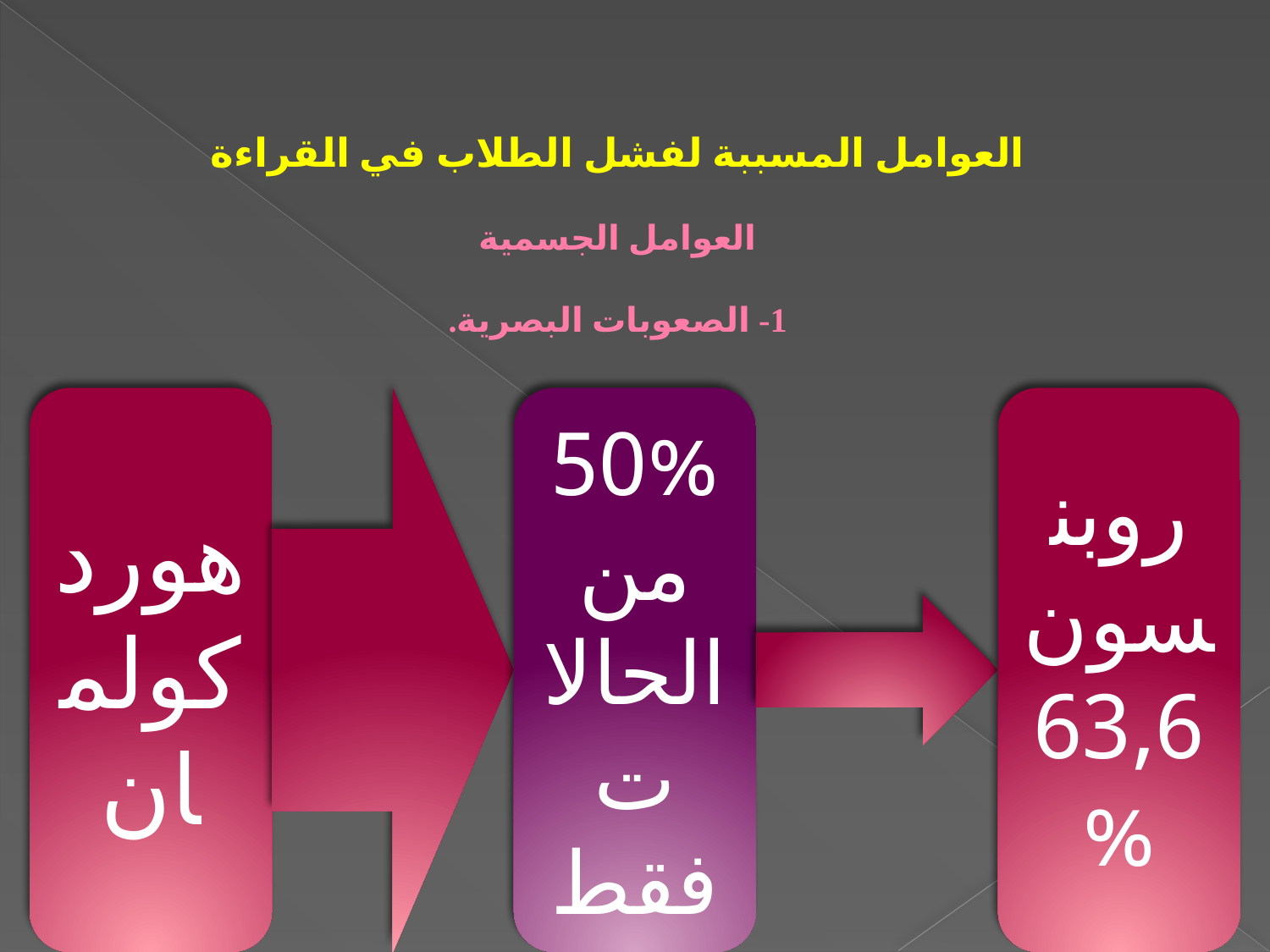

# العوامل المسببة لفشل الطلاب في القراءة العوامل الجسمية 1- الصعوبات البصرية.
هورد كولمان
روبنسون 63,6%